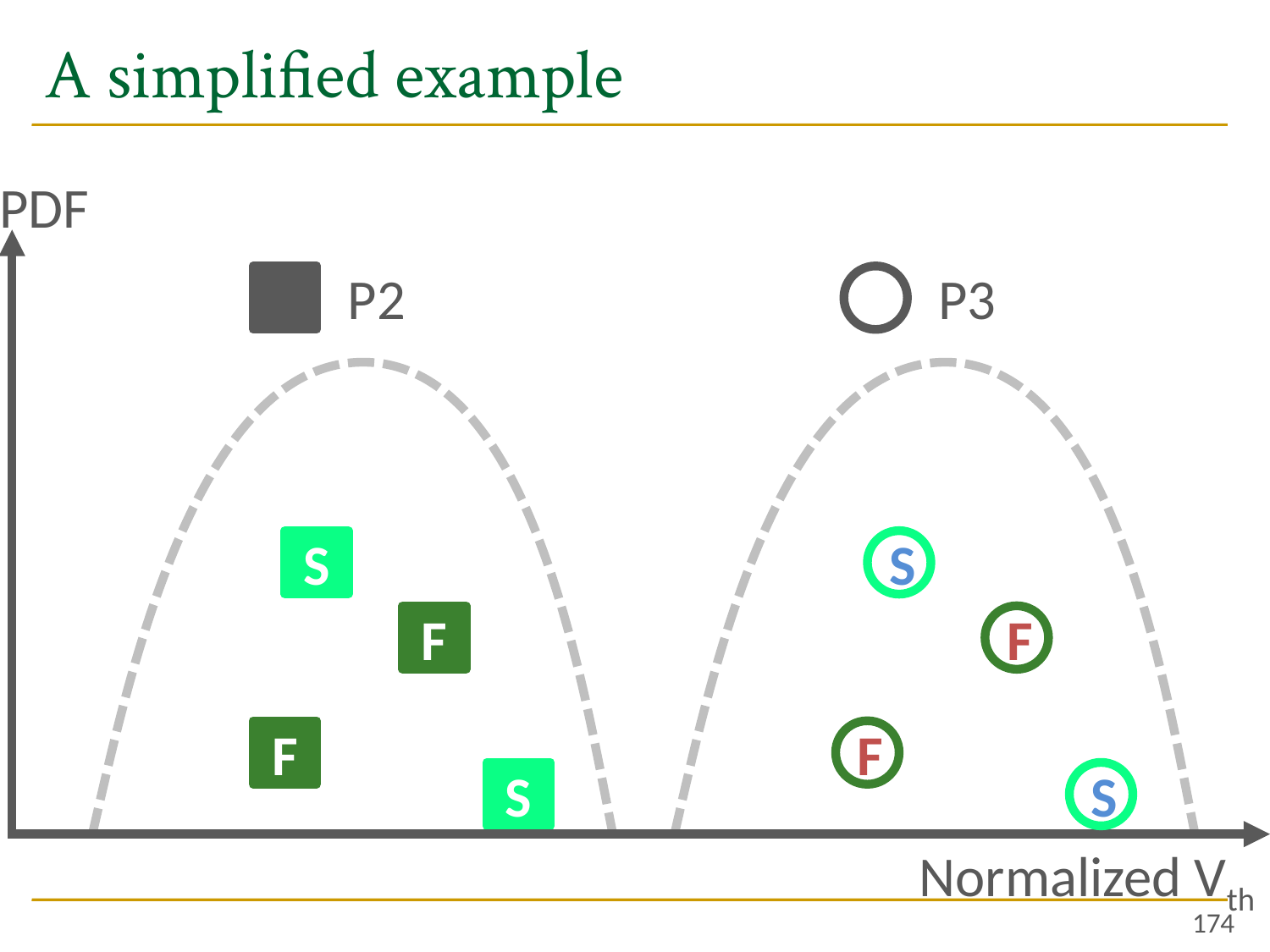

# A simplified example
PDF
P2

P3

S
S
F
F
F
F
S
S
Normalized Vth
174